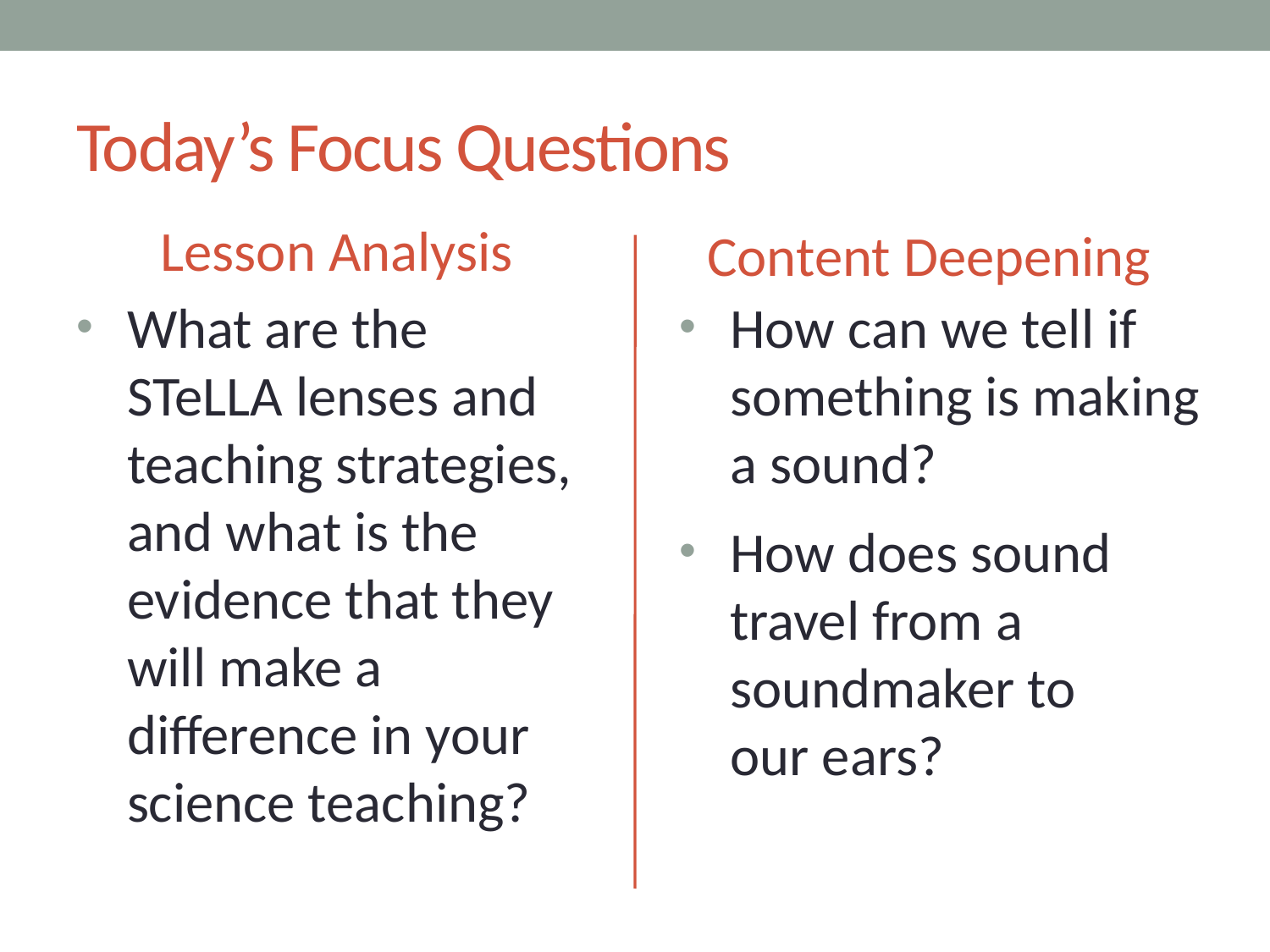

# Today’s Focus Questions
Lesson Analysis
Content Deepening
What are the STeLLA lenses and teaching strategies, and what is the evidence that they will make a difference in your science teaching?
How can we tell if something is making a sound?
How does sound travel from a soundmaker to
our ears?